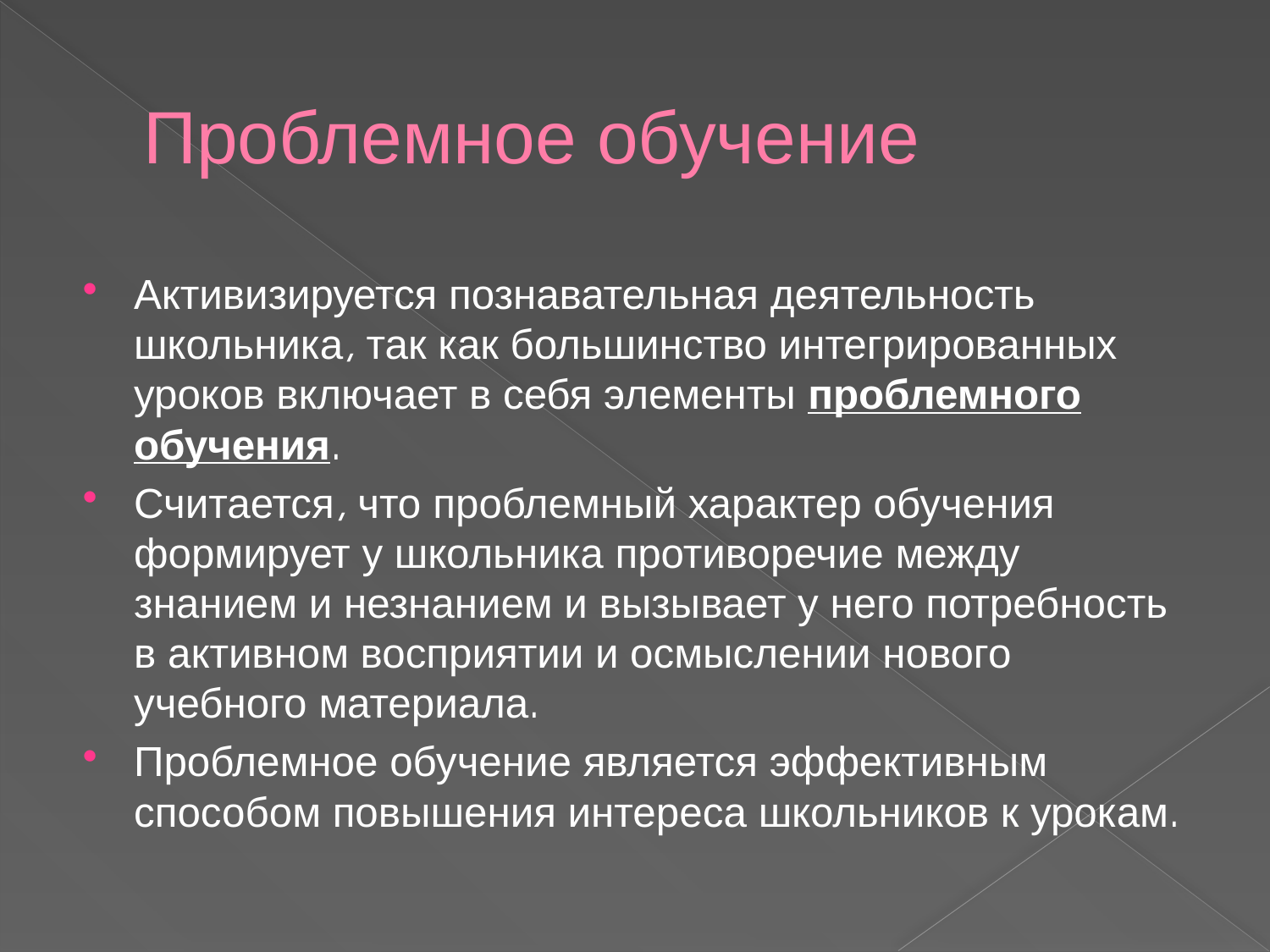

# Проблемное обучение
Активизируется познавательная деятельность школьника, так как большинство интегрированных уроков включает в себя элементы проблемного обучения.
Считается, что проблемный характер обучения формирует у школьника противоречие между знанием и незнанием и вызывает у него потребность в активном восприятии и осмыслении нового учебного материала.
Проблемное обучение является эффективным способом повышения интереса школьников к урокам.